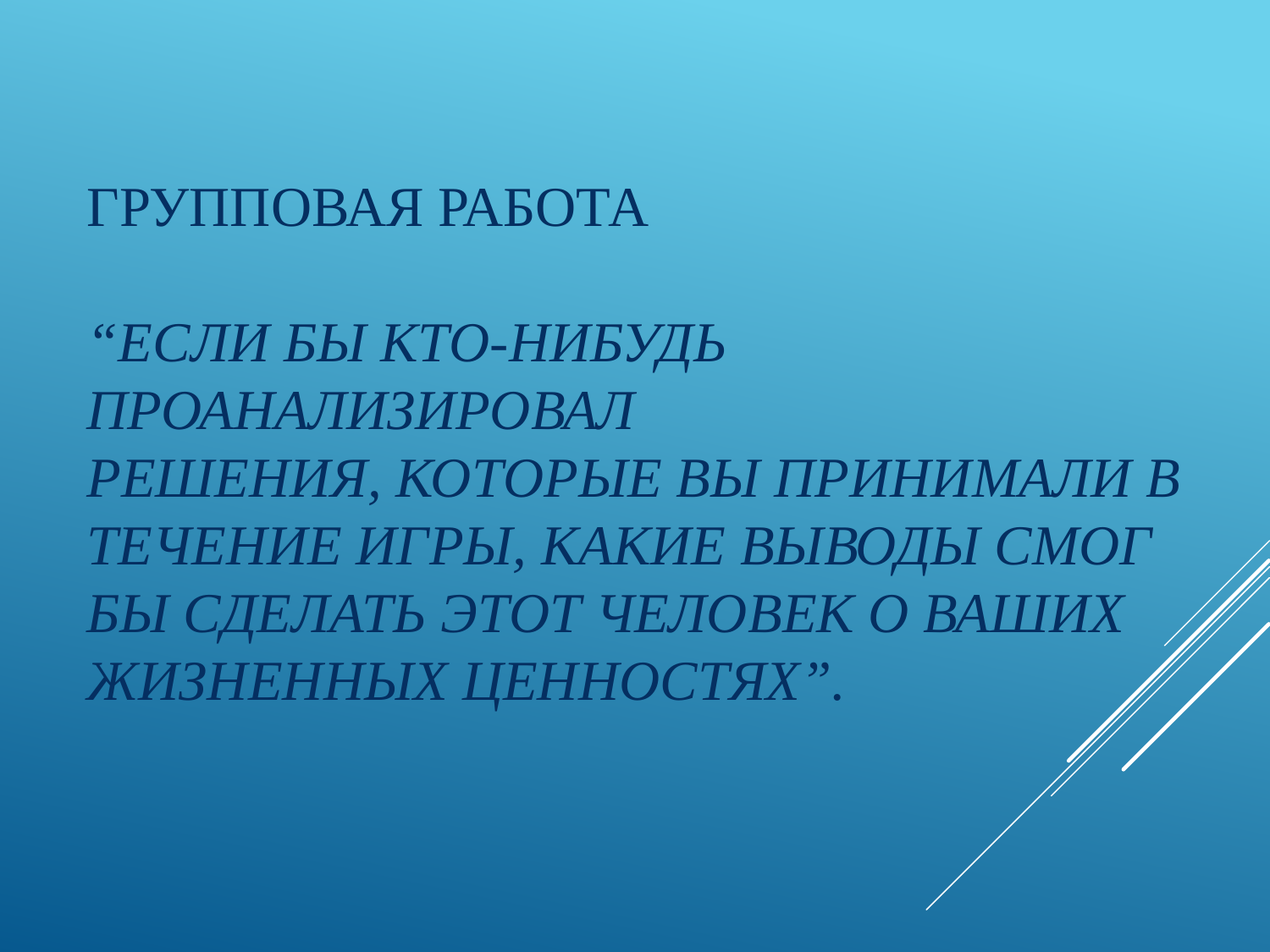

# Групповая работа “Если бы кто-нибудь проанализировал решения, которые вы принимали в течение игры, какие выводы смог бы сделать этот человек о ваших жизненных ценностях”.